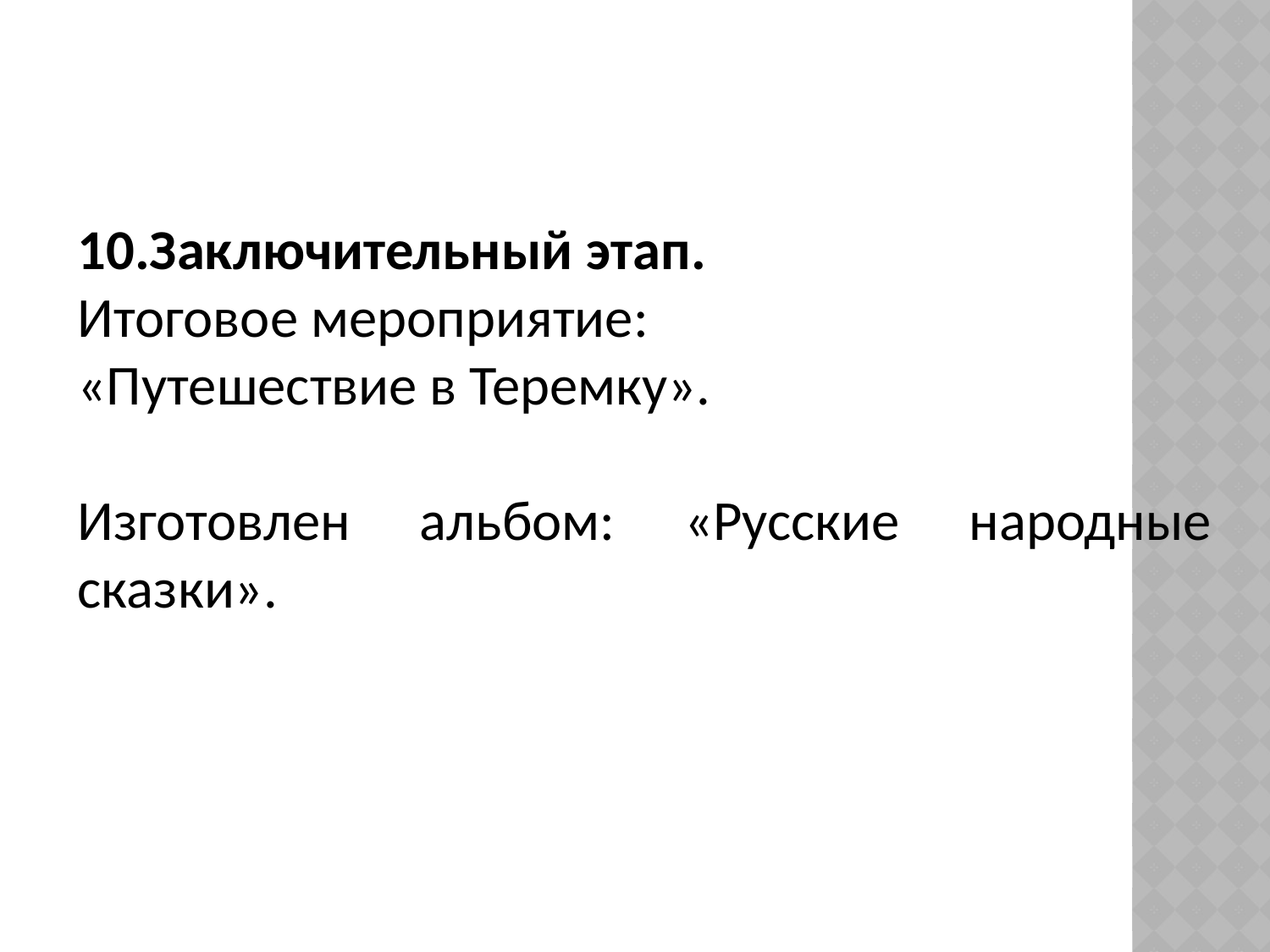

10.Заключительный этап.
Итоговое мероприятие:
«Путешествие в Теремку».

Изготовлен альбом: «Русские народные сказки».